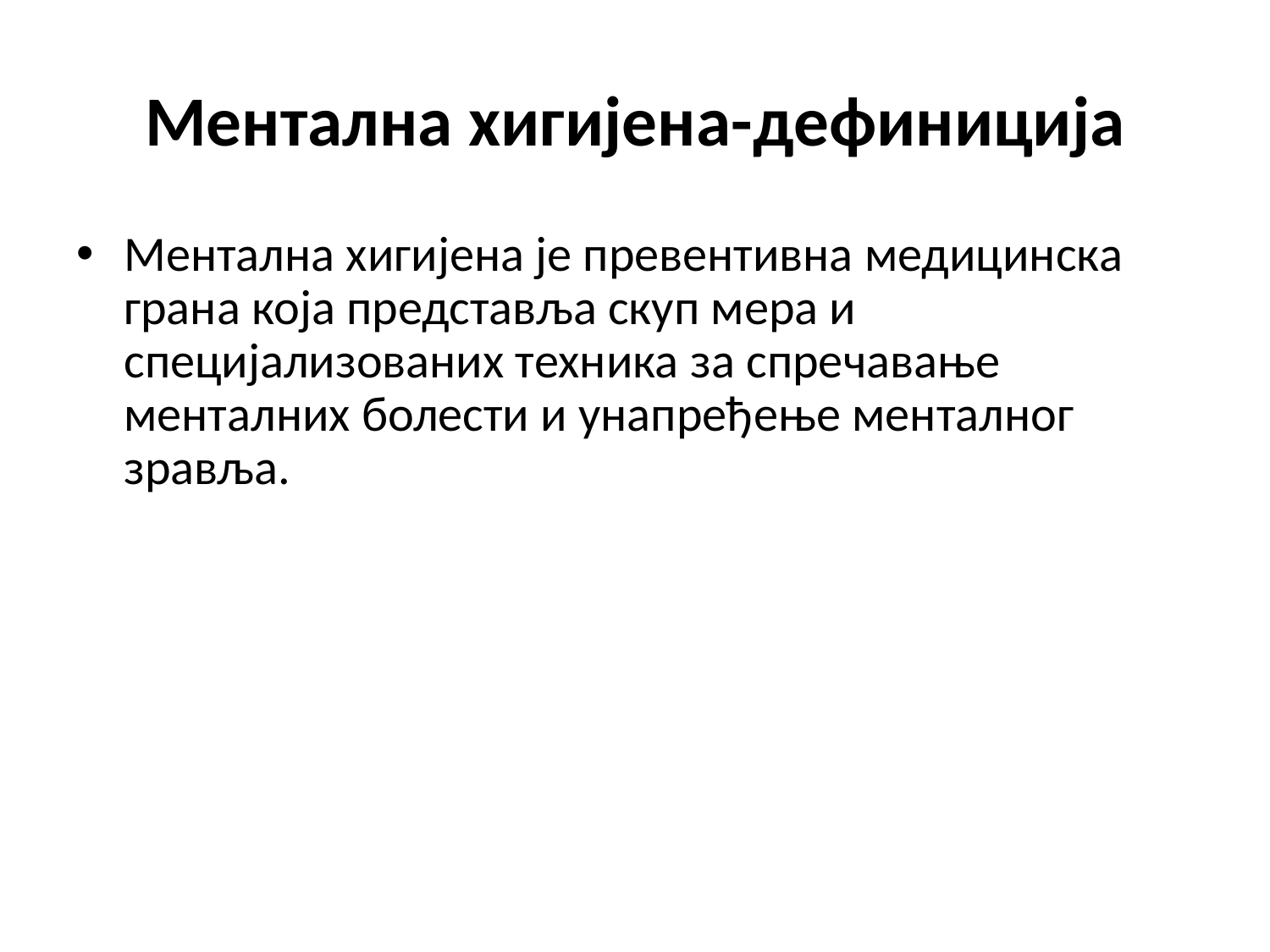

# Ментална хигијена-дефиниција
Ментална хигијена је превентивна медицинска грана која представља скуп мера и специјализованих техника за спречавање менталних болести и унапређење менталног зравља.